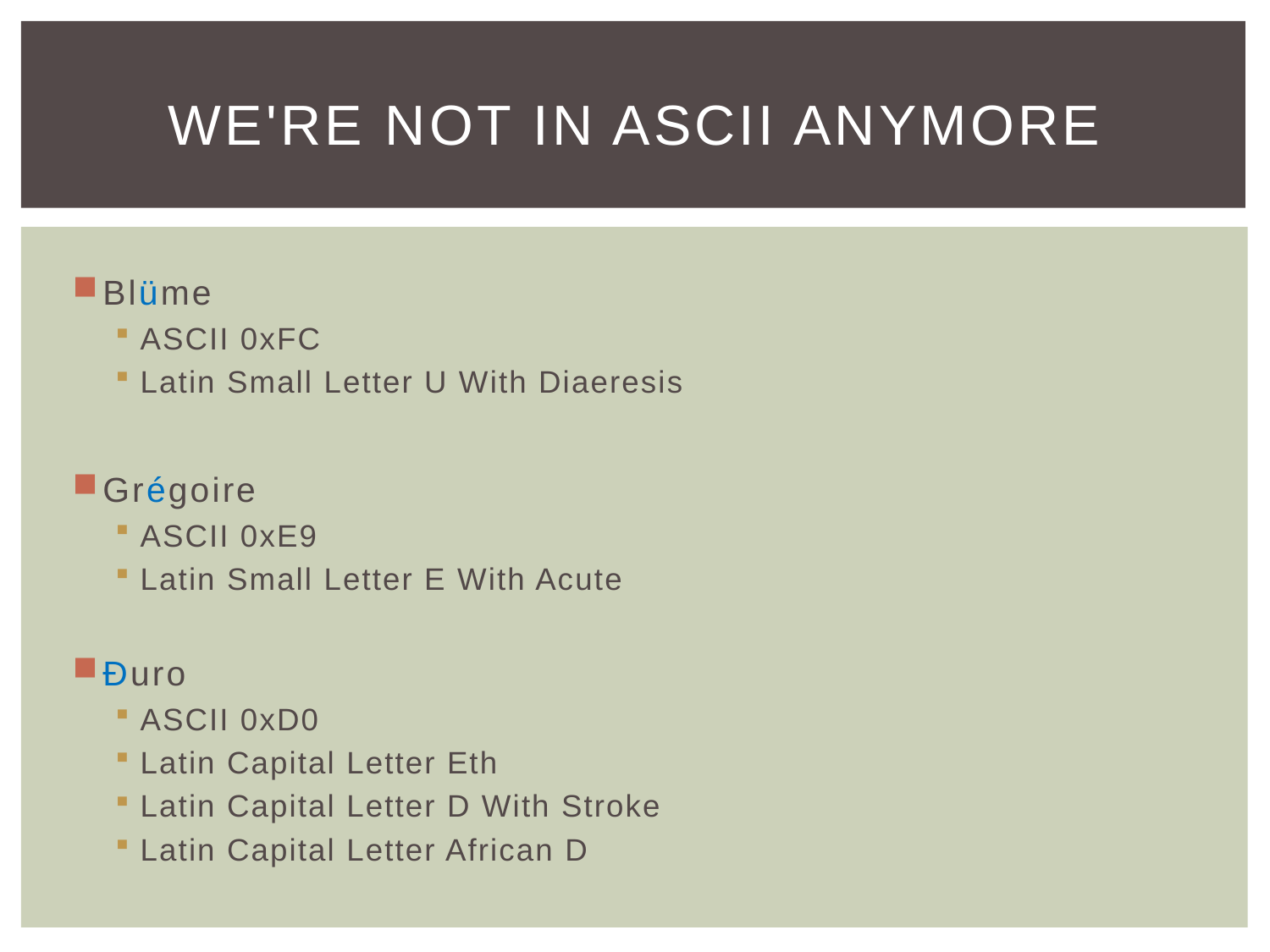

# We're Not in ASCII Anymore
Blüme
ASCII 0xFC
Latin Small Letter U With Diaeresis

Grégoire
ASCII 0xE9
Latin Small Letter E With Acute

Ðuro
ASCII 0xD0
Latin Capital Letter Eth
Latin Capital Letter D With Stroke
Latin Capital Letter African D